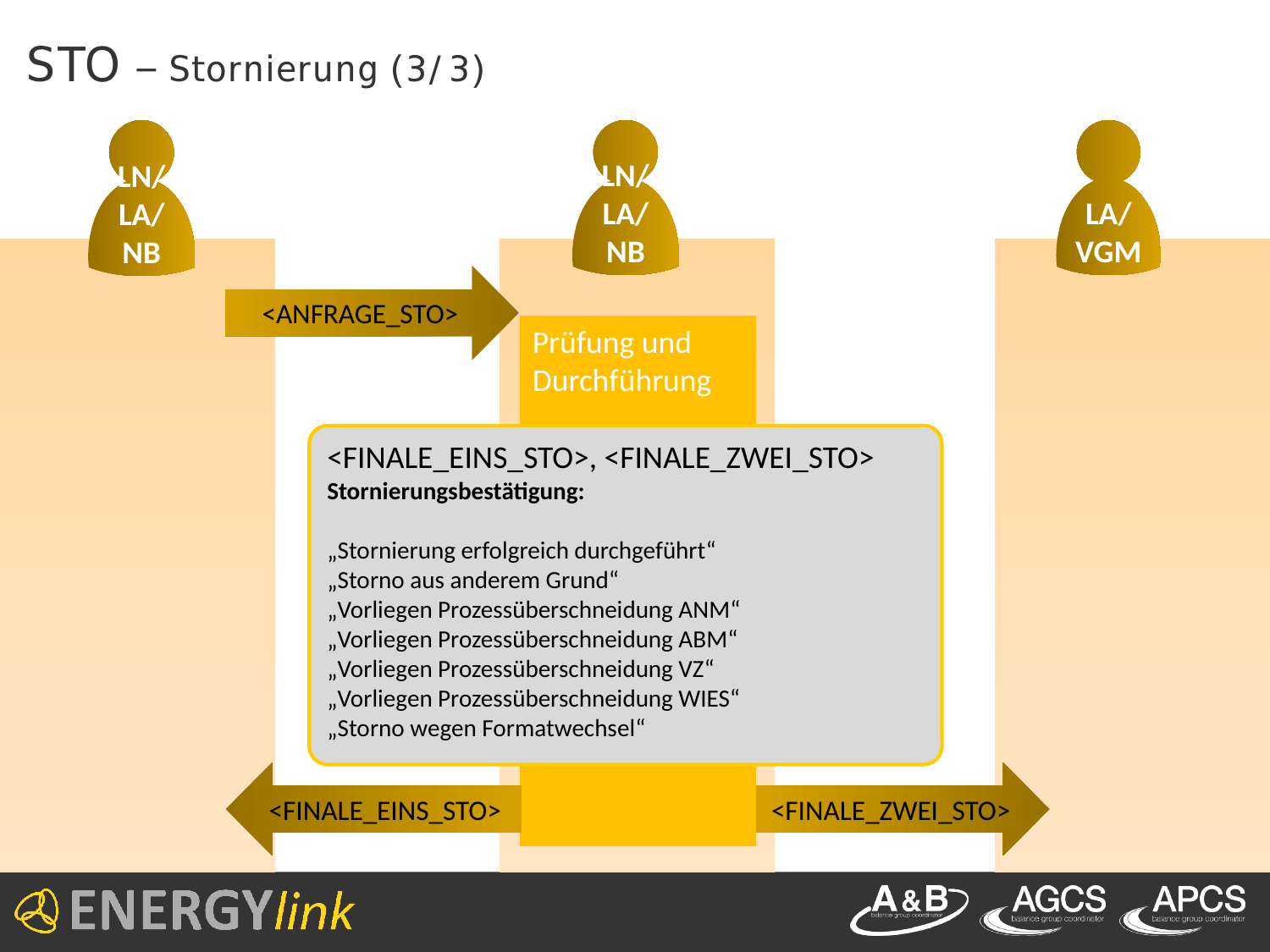

# STO – Stornierung (3/3)
LN/LA/NB
LA/
VGM
LN/LA/NB

<ANFRAGE_STO>
Prüfung und Durchführung
<FINALE_EINS_STO>, <FINALE_ZWEI_STO>
Stornierungsbestätigung:

„Stornierung erfolgreich durchgeführt“
„Storno aus anderem Grund“
„Vorliegen Prozessüberschneidung ANM“
„Vorliegen Prozessüberschneidung ABM“
„Vorliegen Prozessüberschneidung VZ“
„Vorliegen Prozessüberschneidung WIES“
„Storno wegen Formatwechsel“

<FINALE_EINS_STO>
<FINALE_ZWEI_STO>